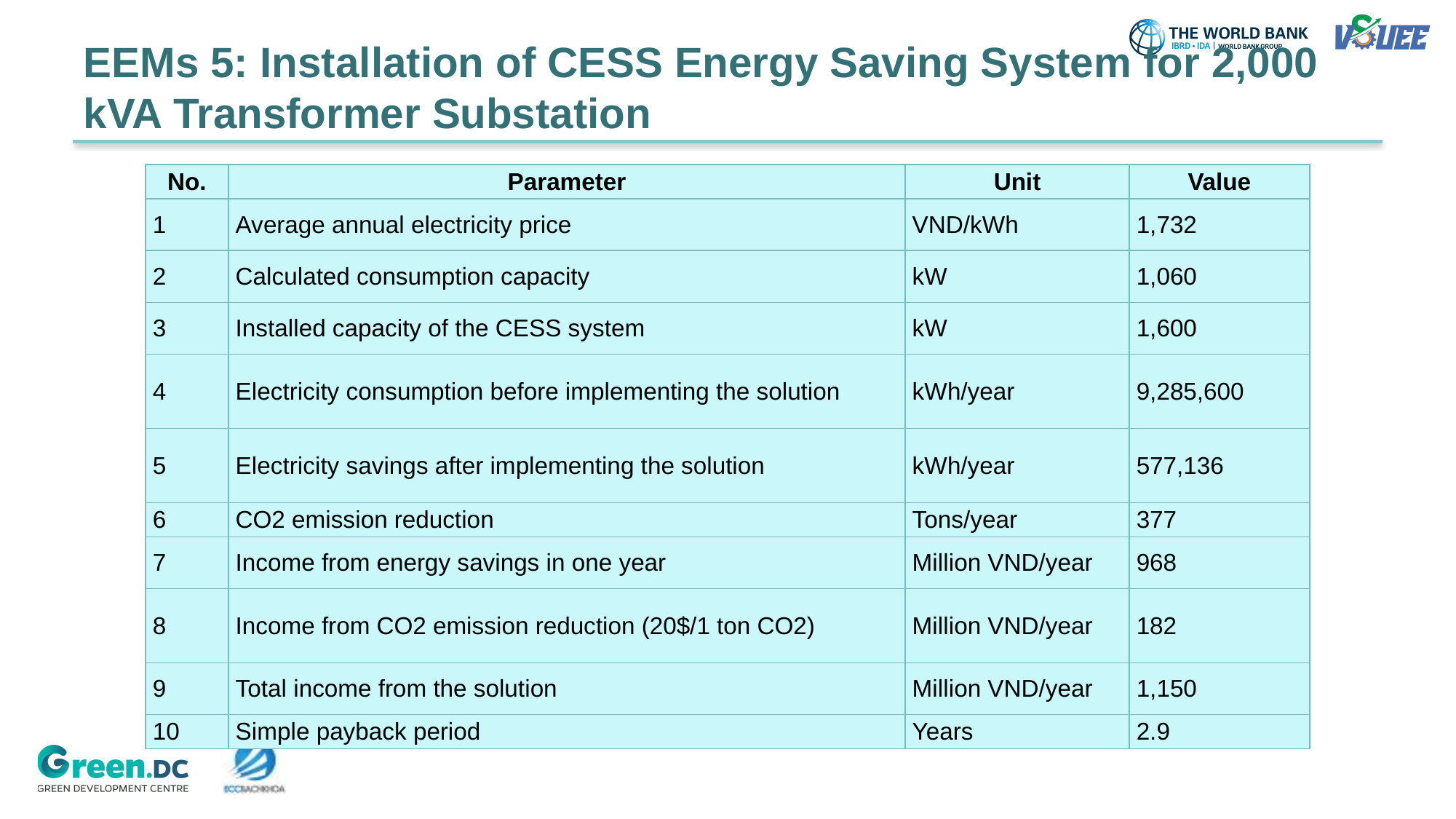

# EEMs 5: Installation of CESS Energy Saving System for 2,000 kVA Transformer Substation
| No. | Parameter | Unit | Value |
| --- | --- | --- | --- |
| 1 | Average annual electricity price | VND/kWh | 1,732 |
| 2 | Calculated consumption capacity | kW | 1,060 |
| 3 | Installed capacity of the CESS system | kW | 1,600 |
| 4 | Electricity consumption before implementing the solution | kWh/year | 9,285,600 |
| 5 | Electricity savings after implementing the solution | kWh/year | 577,136 |
| 6 | CO2 emission reduction | Tons/year | 377 |
| 7 | Income from energy savings in one year | Million VND/year | 968 |
| 8 | Income from CO2 emission reduction (20$/1 ton CO2) | Million VND/year | 182 |
| 9 | Total income from the solution | Million VND/year | 1,150 |
| 10 | Simple payback period | Years | 2.9 |